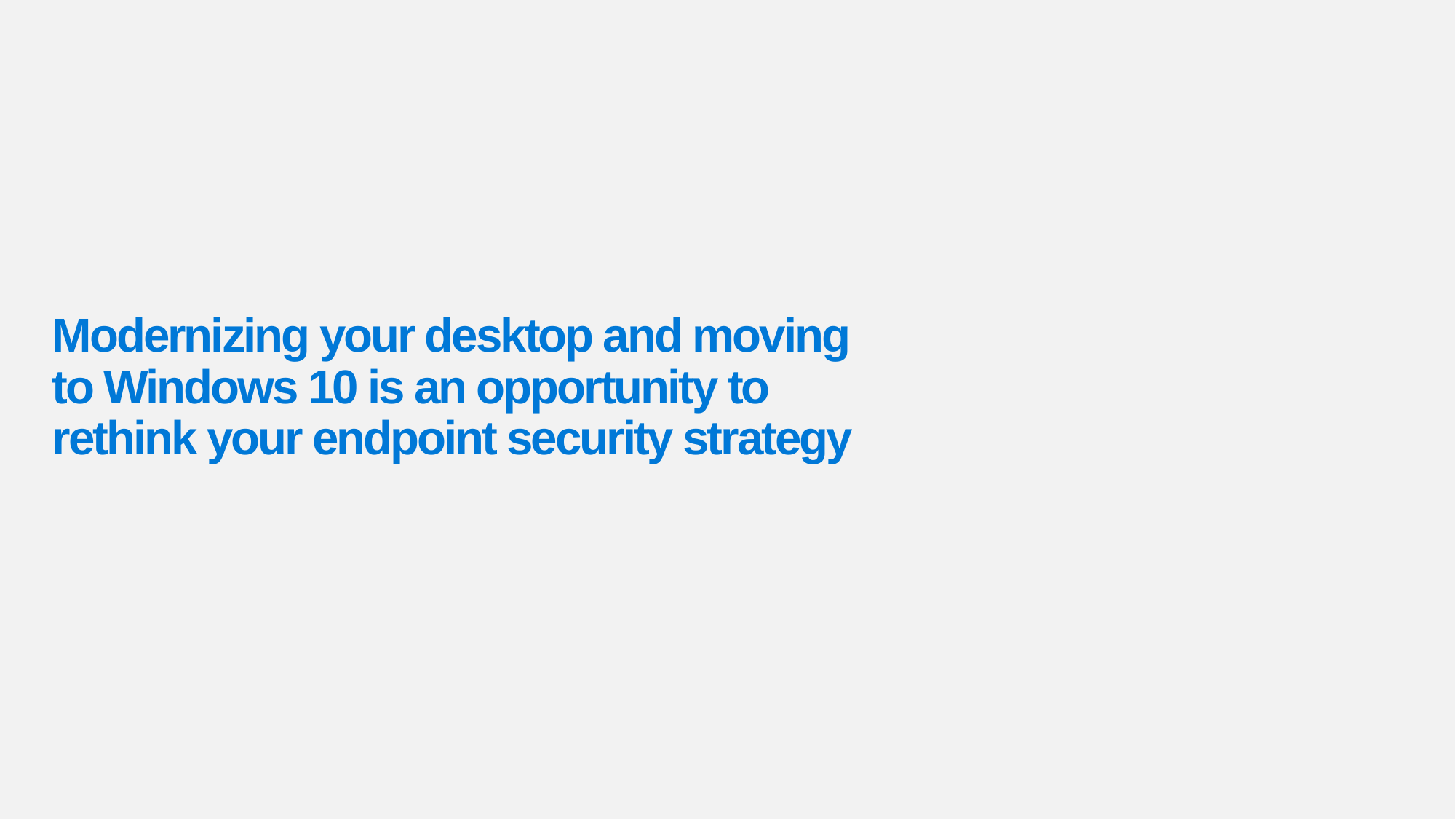

# Modernizing your desktop and moving to Windows 10 is an opportunity to rethink your endpoint security strategy